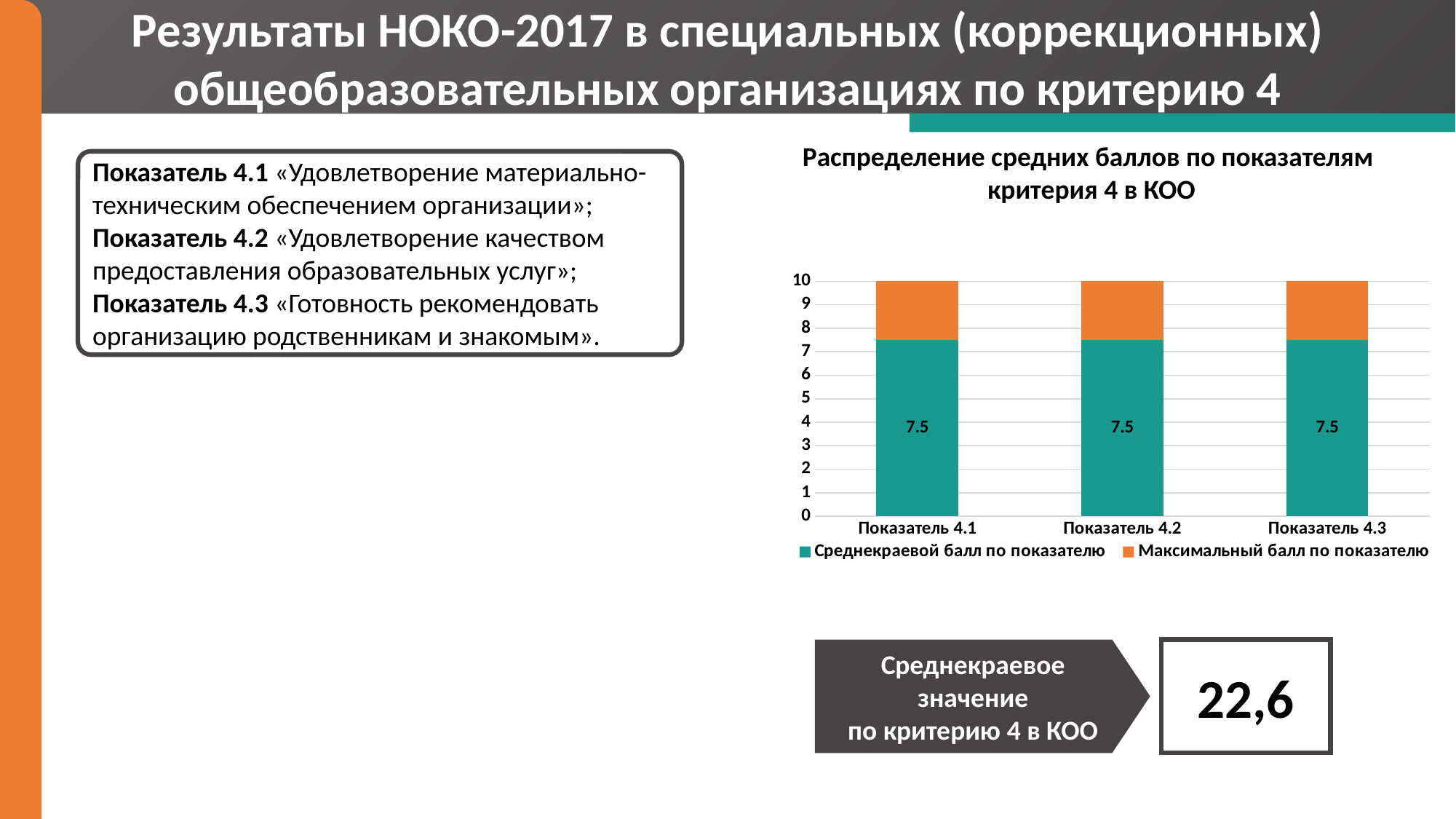

Результаты НОКО-2017 в специальных (коррекционных) общеобразовательных организациях по критерию 4

Распределение средних баллов по показателям
критерия 4 в КОО
Показатель 4.1 «Удовлетворение материально-техническим обеспечением организации»;
Показатель 4.2 «Удовлетворение качеством предоставления образовательных услуг»;
Показатель 4.3 «Готовность рекомендовать организацию родственникам и знакомым».

### Chart

| Category | Среднекраевой балл по показателю | Максимальный балл по показателю |
|---|---|---|
| Показатель 4.1 | 7.5 | 10.0 |
| Показатель 4.2 | 7.5 | 10.0 |
| Показатель 4.3 | 7.5 | 10.0 |
Среднекраевое значение
по критерию 4 в КОО
22,6